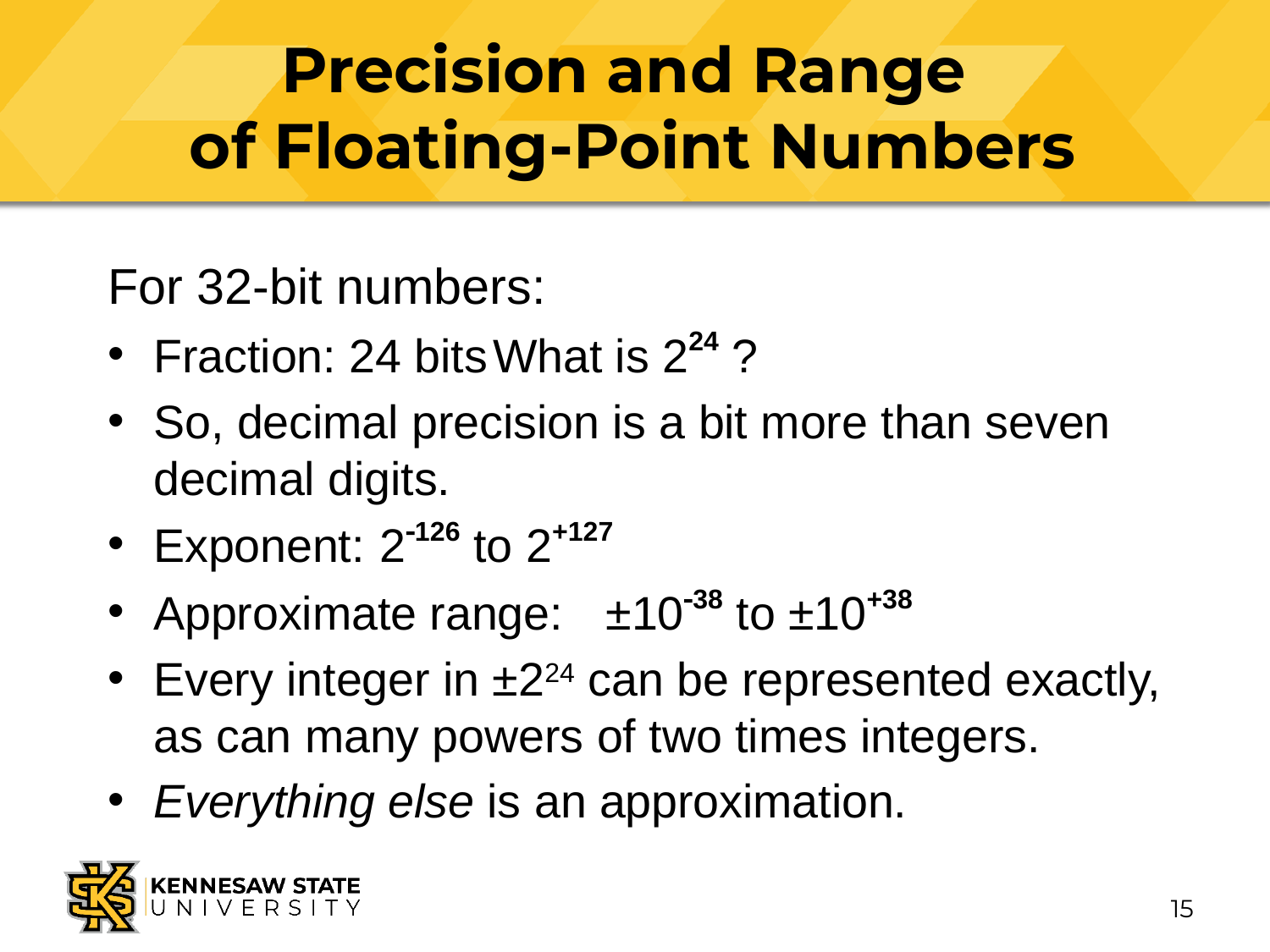

# Precision and Range of Floating-Point Numbers
For 32-bit numbers:
Fraction: 24 bits	What is 224 ?
So, decimal precision is a bit more than seven decimal digits.
Exponent: 		2−126 to 2+127
Approximate range:	±10−38 to ±10+38
Every integer in ±224 can be represented exactly, as can many powers of two times integers.
Everything else is an approximation.
15